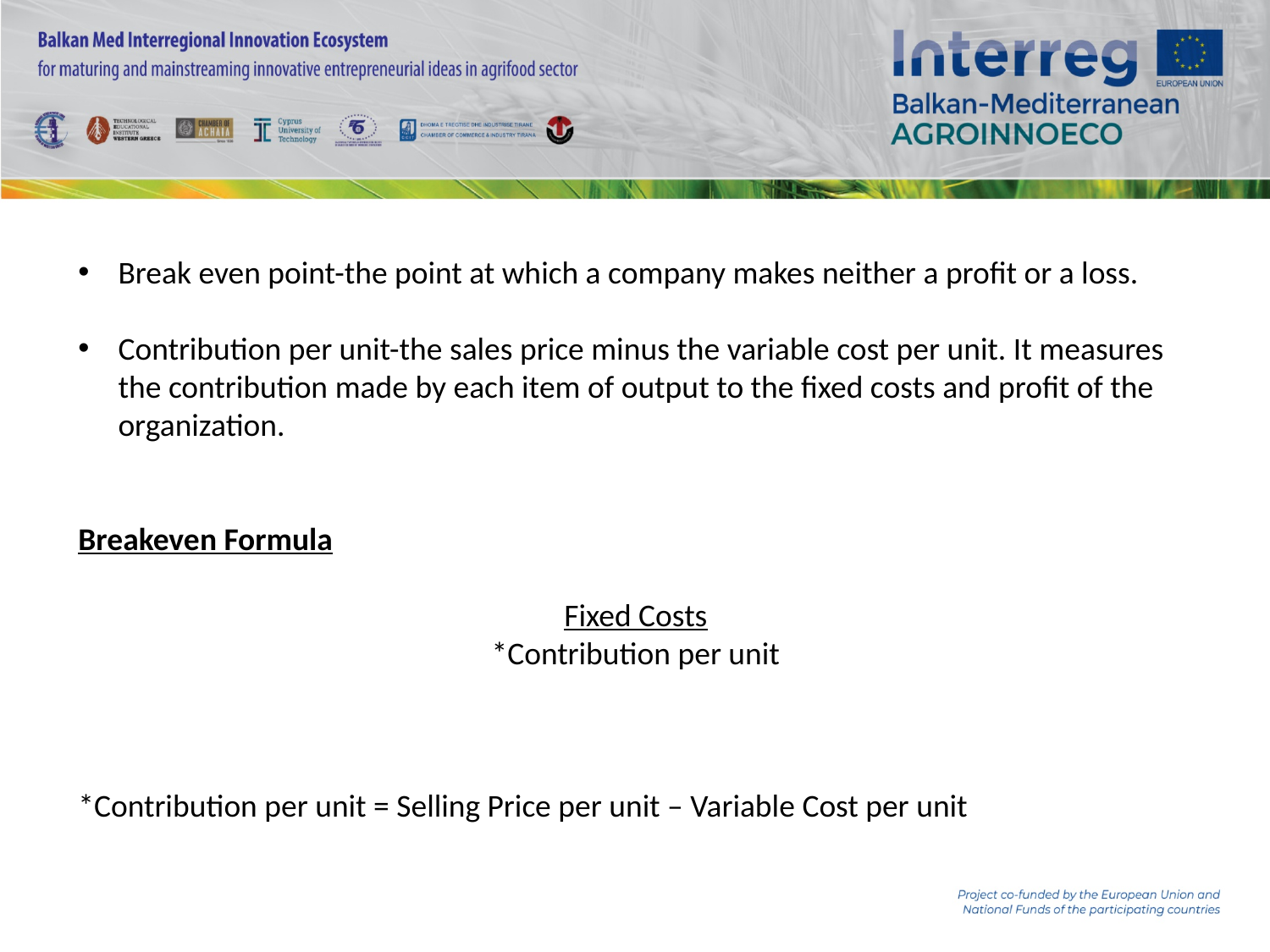

Break even point-the point at which a company makes neither a profit or a loss.

Contribution per unit-the sales price minus the variable cost per unit. It measures the contribution made by each item of output to the fixed costs and profit of the organization.

Breakeven Formula

Fixed Costs
*Contribution per unit

*Contribution per unit = Selling Price per unit – Variable Cost per unit